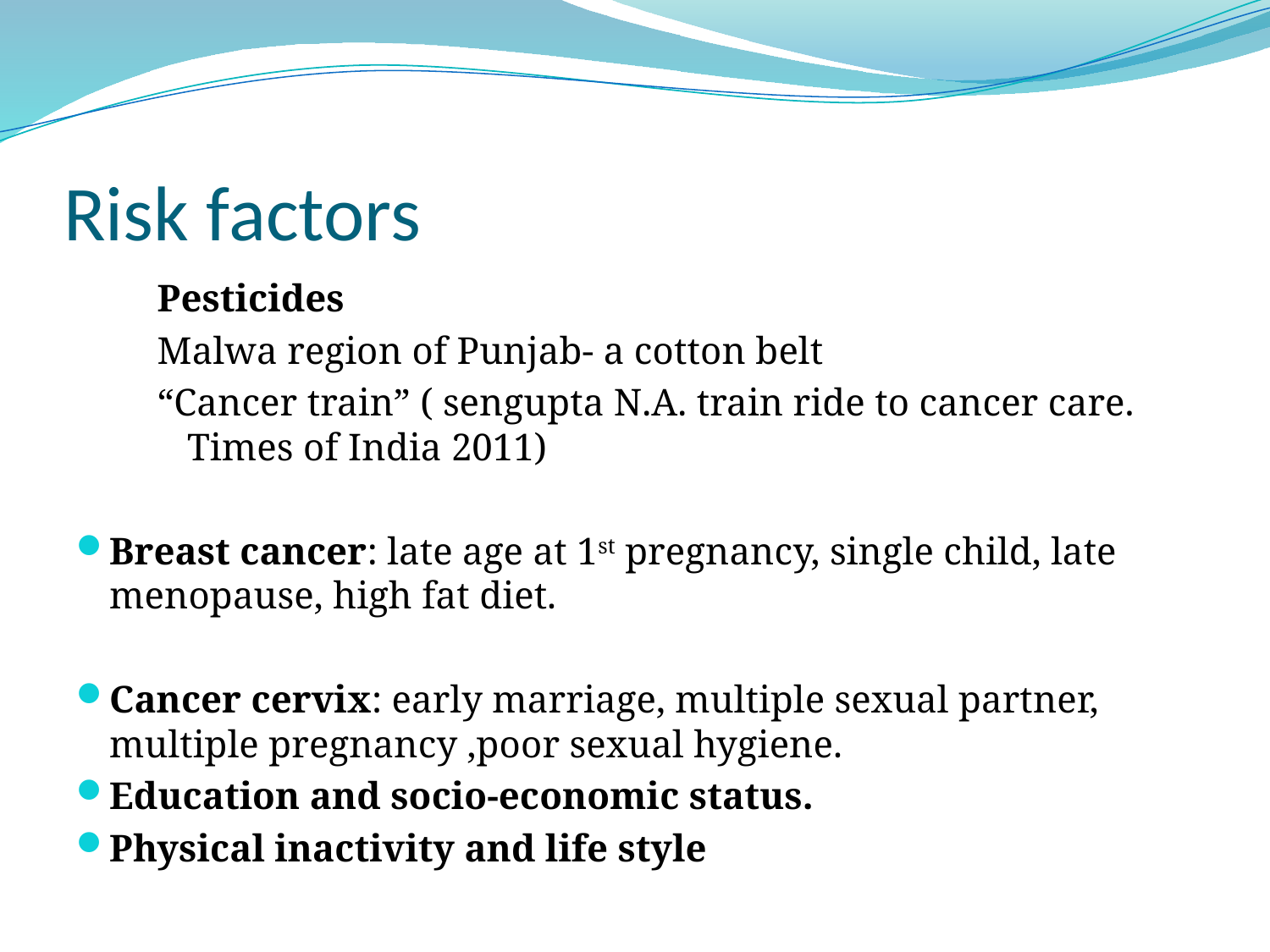

# Risk factors
Pesticides
Malwa region of Punjab- a cotton belt
“Cancer train” ( sengupta N.A. train ride to cancer care. Times of India 2011)

Breast cancer: late age at 1st pregnancy, single child, late menopause, high fat diet.

Cancer cervix: early marriage, multiple sexual partner, multiple pregnancy ,poor sexual hygiene.
Education and socio-economic status.
Physical inactivity and life style